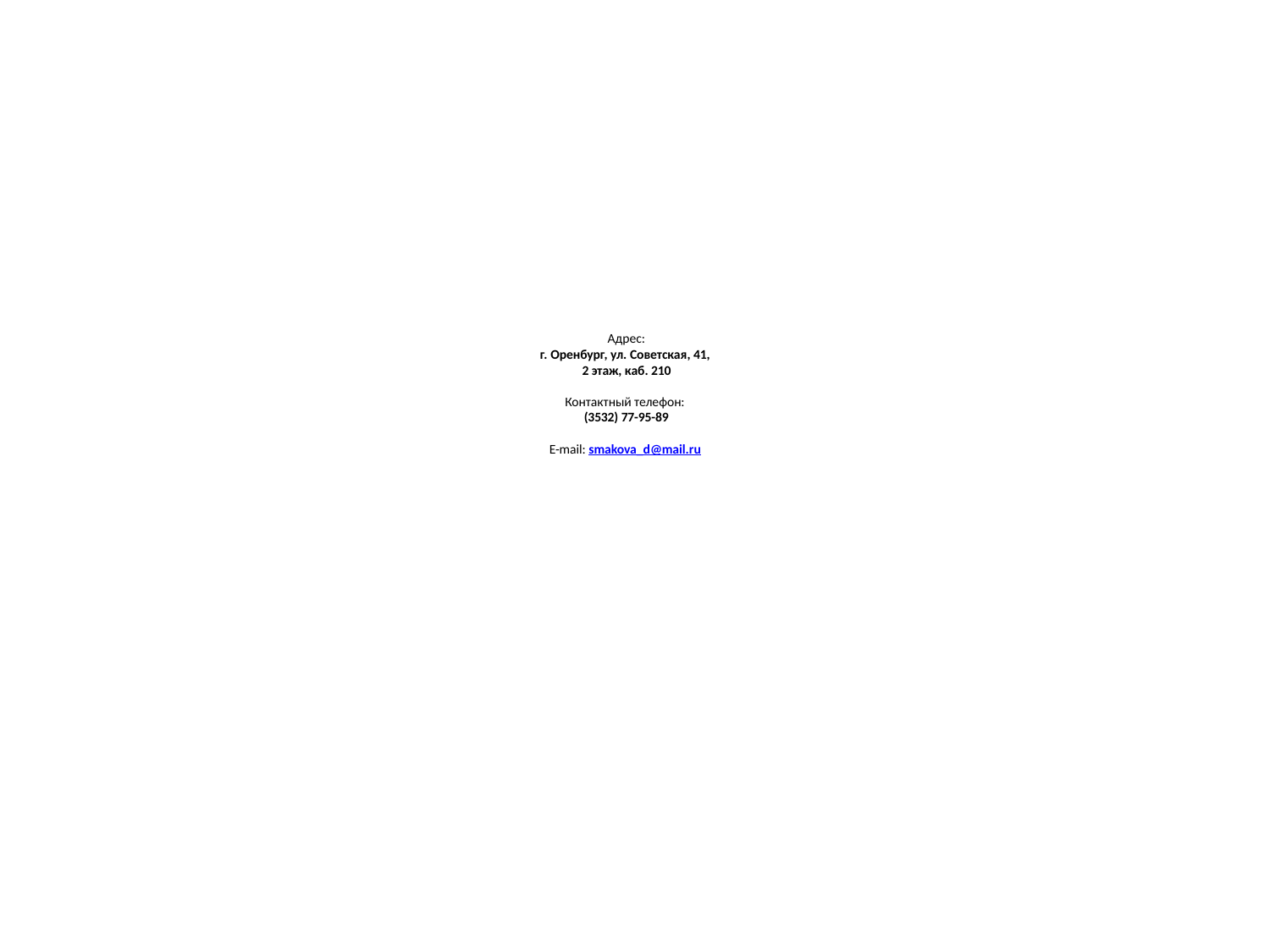

# Адрес: г. Оренбург, ул. Советская, 41, 2 этаж, каб. 210 Контактный телефон: (3532) 77-95-89 E-mail: smakova_d@mail.ru